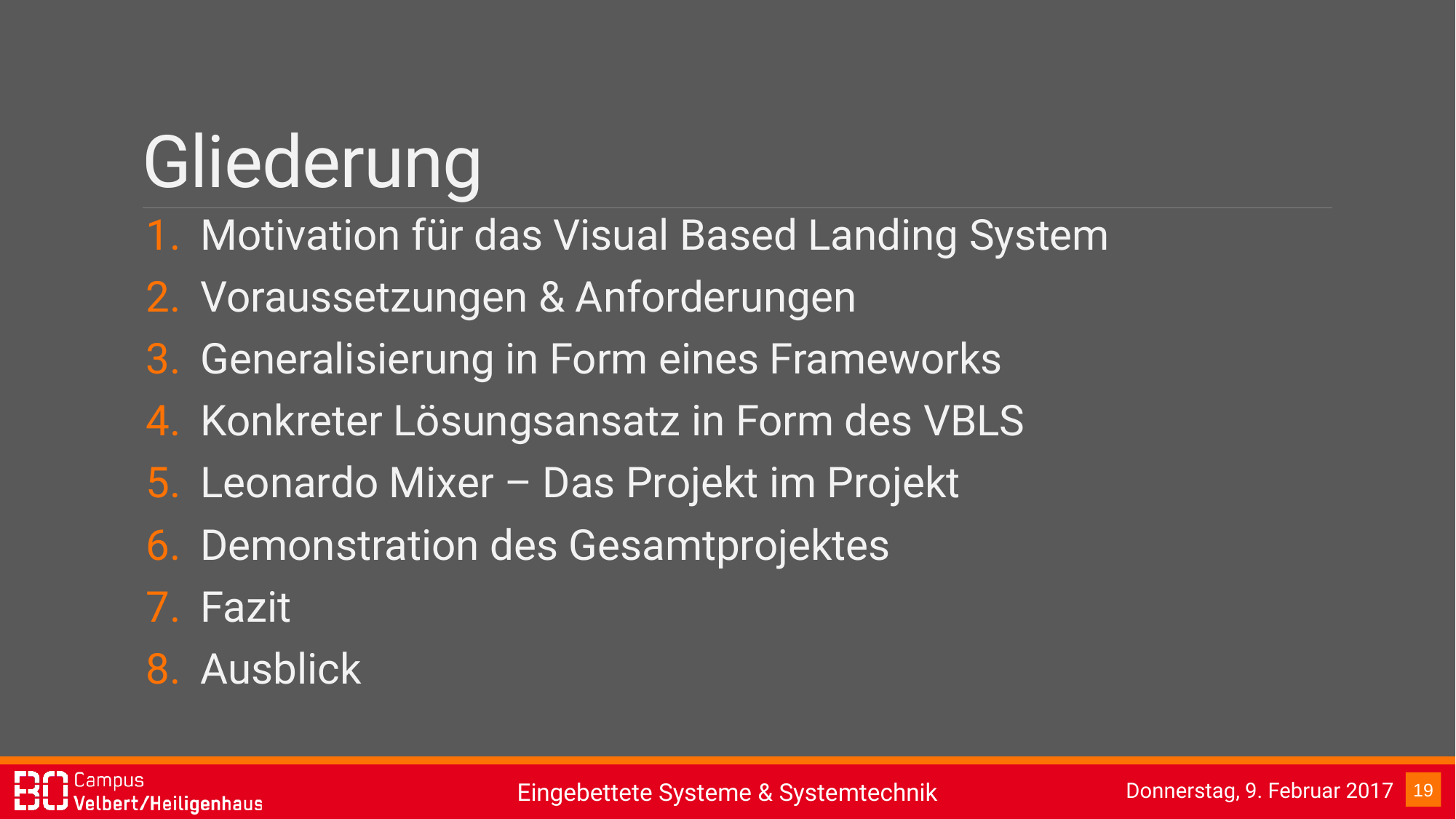

# Gliederung
Motivation für das Visual Based Landing System
Voraussetzungen & Anforderungen
Generalisierung in Form eines Frameworks
Konkreter Lösungsansatz in Form des VBLS
Leonardo Mixer – Das Projekt im Projekt
Demonstration des Gesamtprojektes
Fazit
Ausblick
Donnerstag, 9. Februar 2017
19